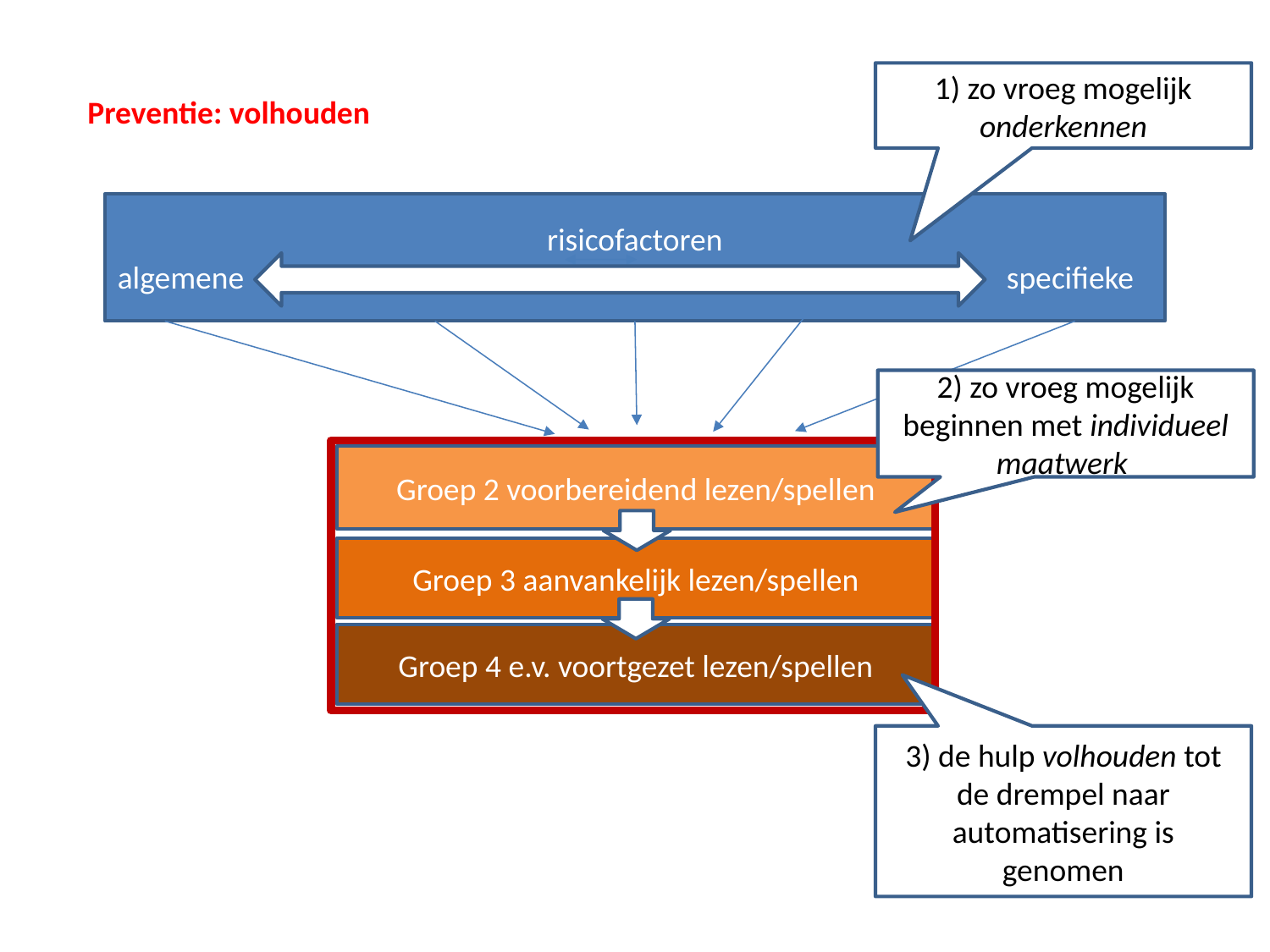

1) zo vroeg mogelijk onderkennen
Preventie: volhouden
risicofactoren
algemene 						specifieke

2) zo vroeg mogelijk beginnen met individueel maatwerk

Groep 2 voorbereidend lezen/spellen

Groep 3 aanvankelijk lezen/spellen

Groep 4 e.v. voortgezet lezen/spellen
3) de hulp volhouden tot de drempel naar automatisering is genomen